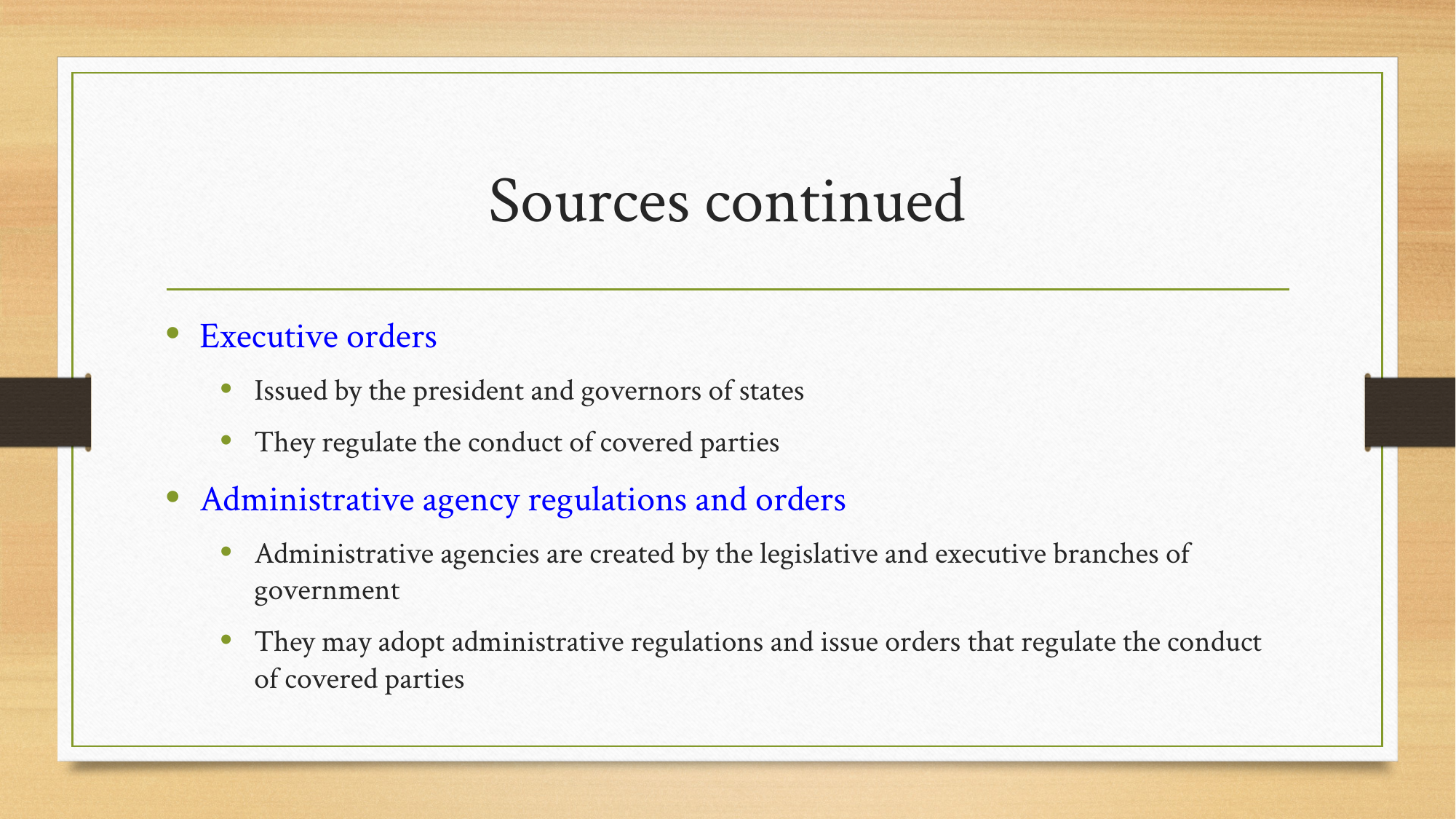

# Sources continued
Executive orders
Issued by the president and governors of states
They regulate the conduct of covered parties
Administrative agency regulations and orders
Administrative agencies are created by the legislative and executive branches of government
They may adopt administrative regulations and issue orders that regulate the conduct of covered parties